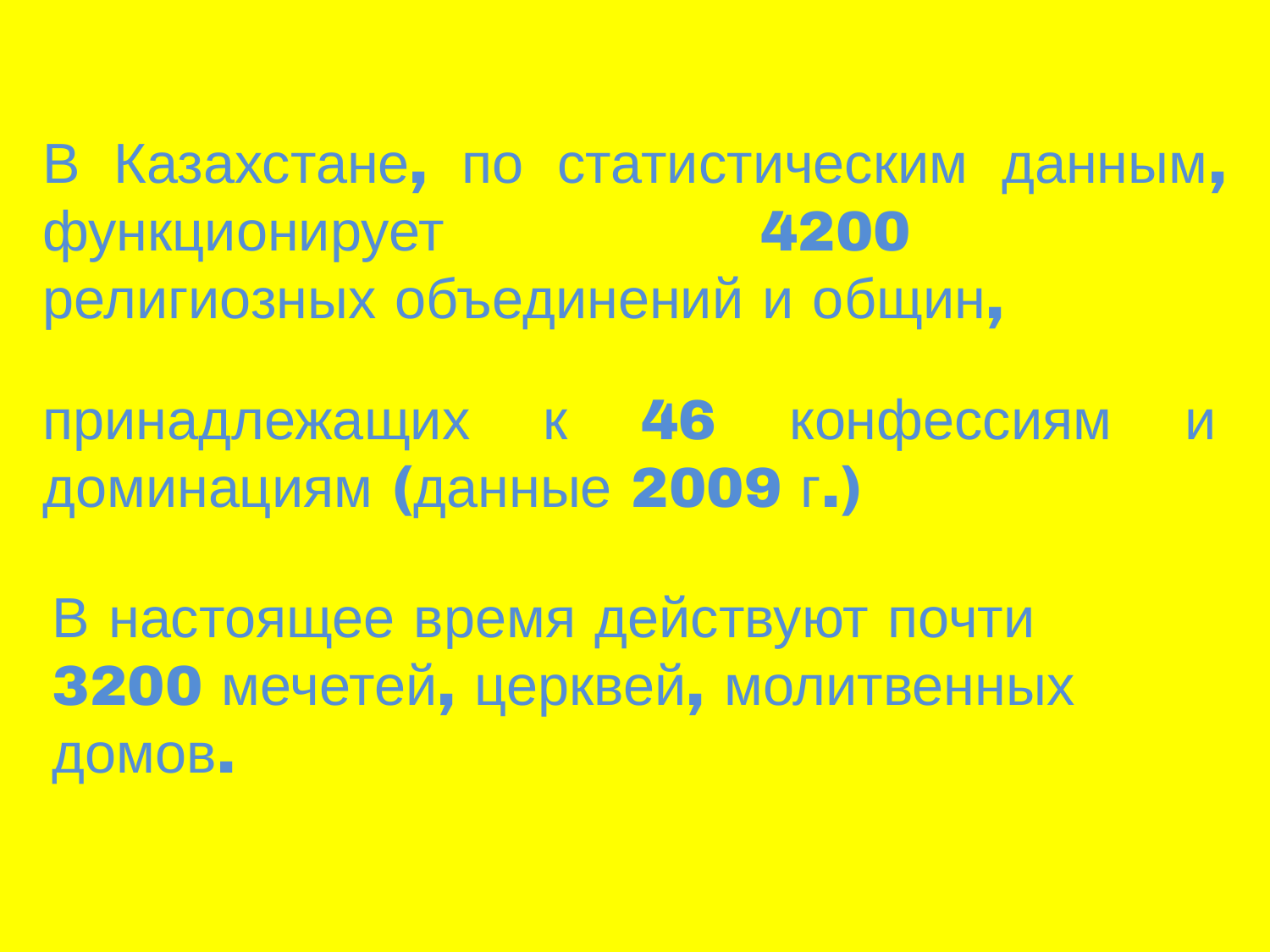

# В Казахстане, по статистическим данным, функционирует 4200 религиозных объединений и общин,
принадлежащих к 46 конфессиям и доминациям (данные 2009 г.)
В настоящее время действуют почти 3200 мечетей, церквей, молитвенных домов.